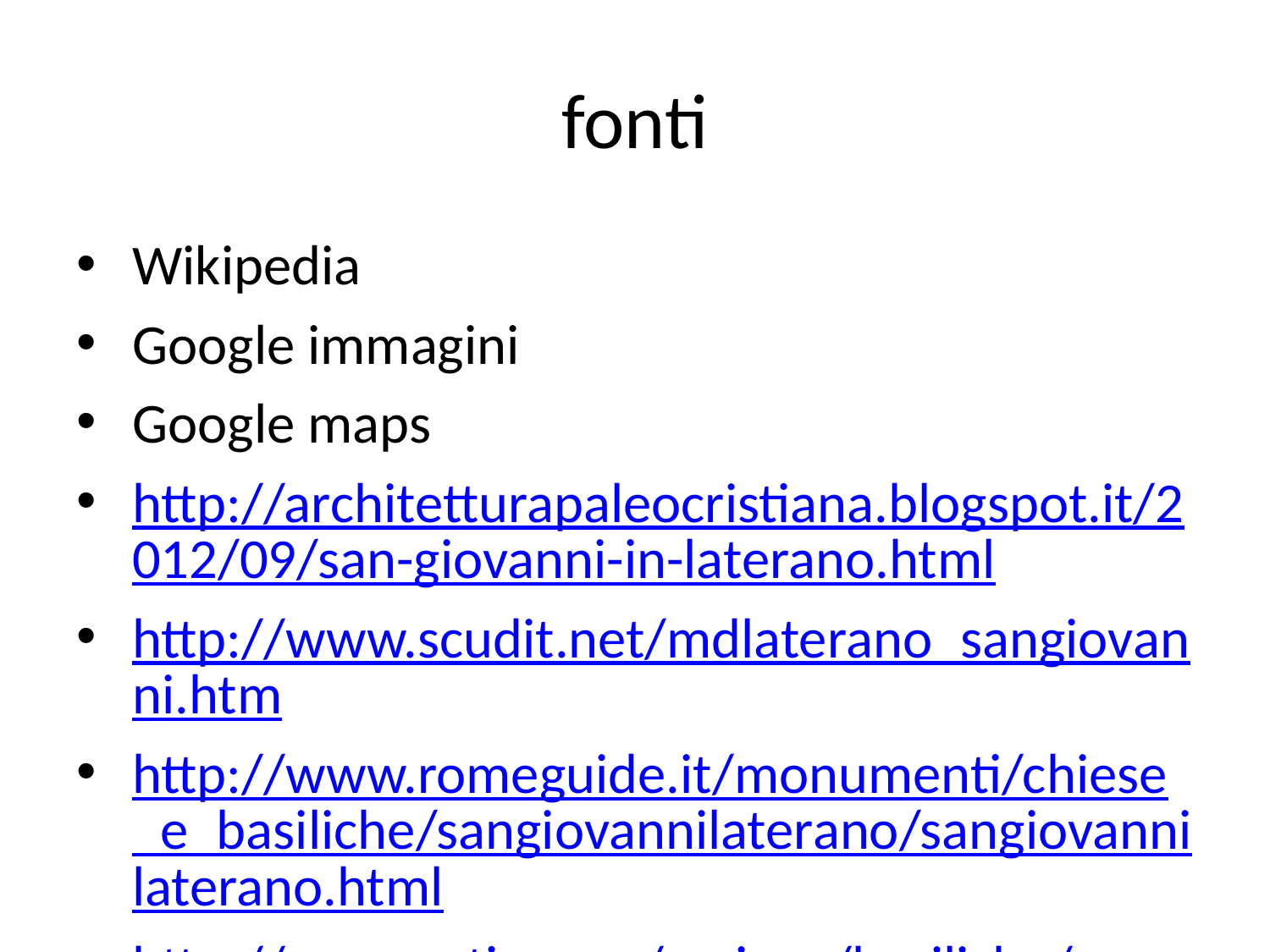

# fonti
Wikipedia
Google immagini
Google maps
http://architetturapaleocristiana.blogspot.it/2012/09/san-giovanni-in-laterano.html
http://www.scudit.net/mdlaterano_sangiovanni.htm
http://www.romeguide.it/monumenti/chiese_e_basiliche/sangiovannilaterano/sangiovannilaterano.html
http://www.vatican.va/various/basiliche/san_giovanni/vr_tour/index-it.html